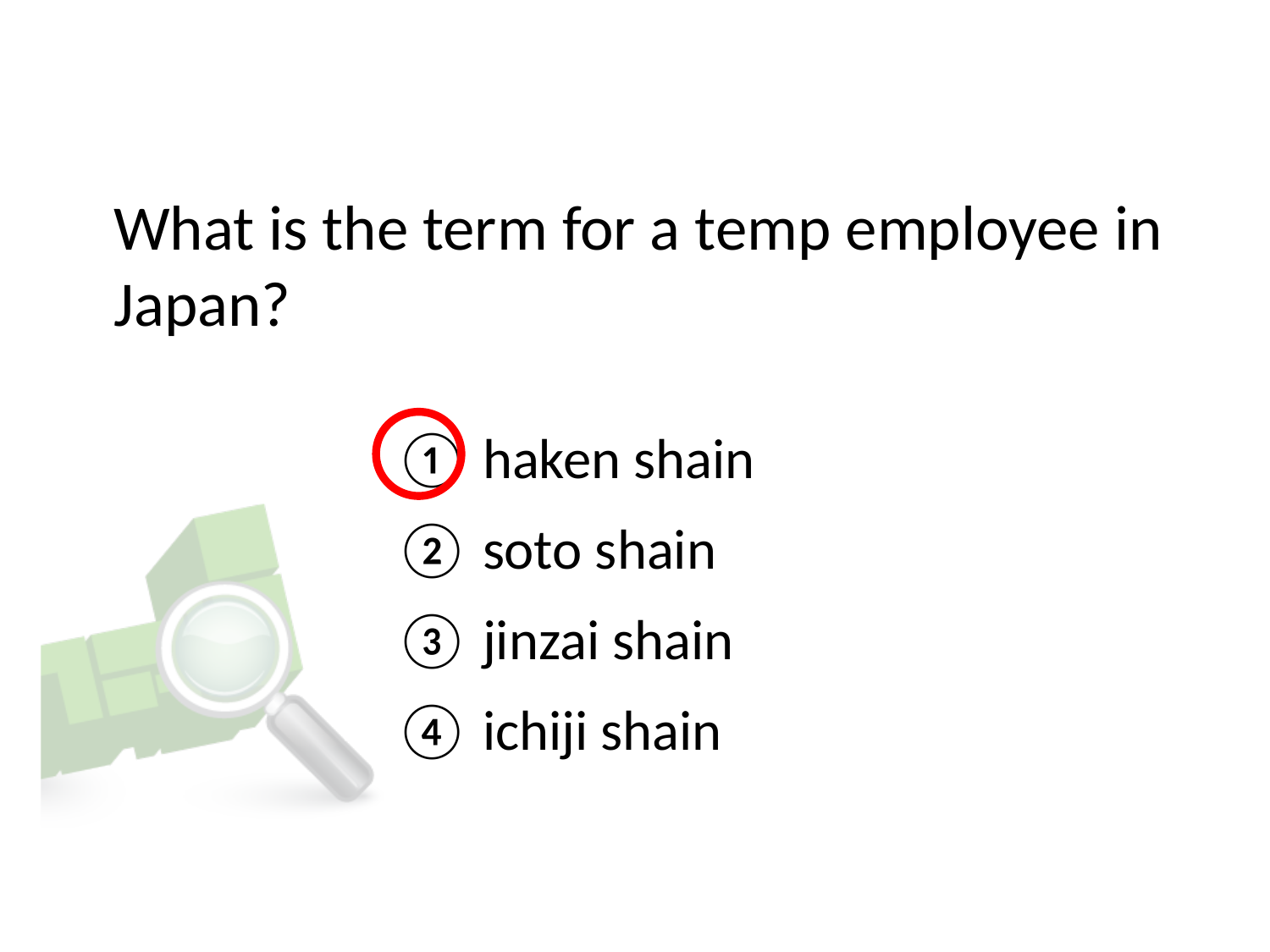

# What is the term for a temp employee in Japan?

① haken shain
② soto shain
③ jinzai shain
④ ichiji shain